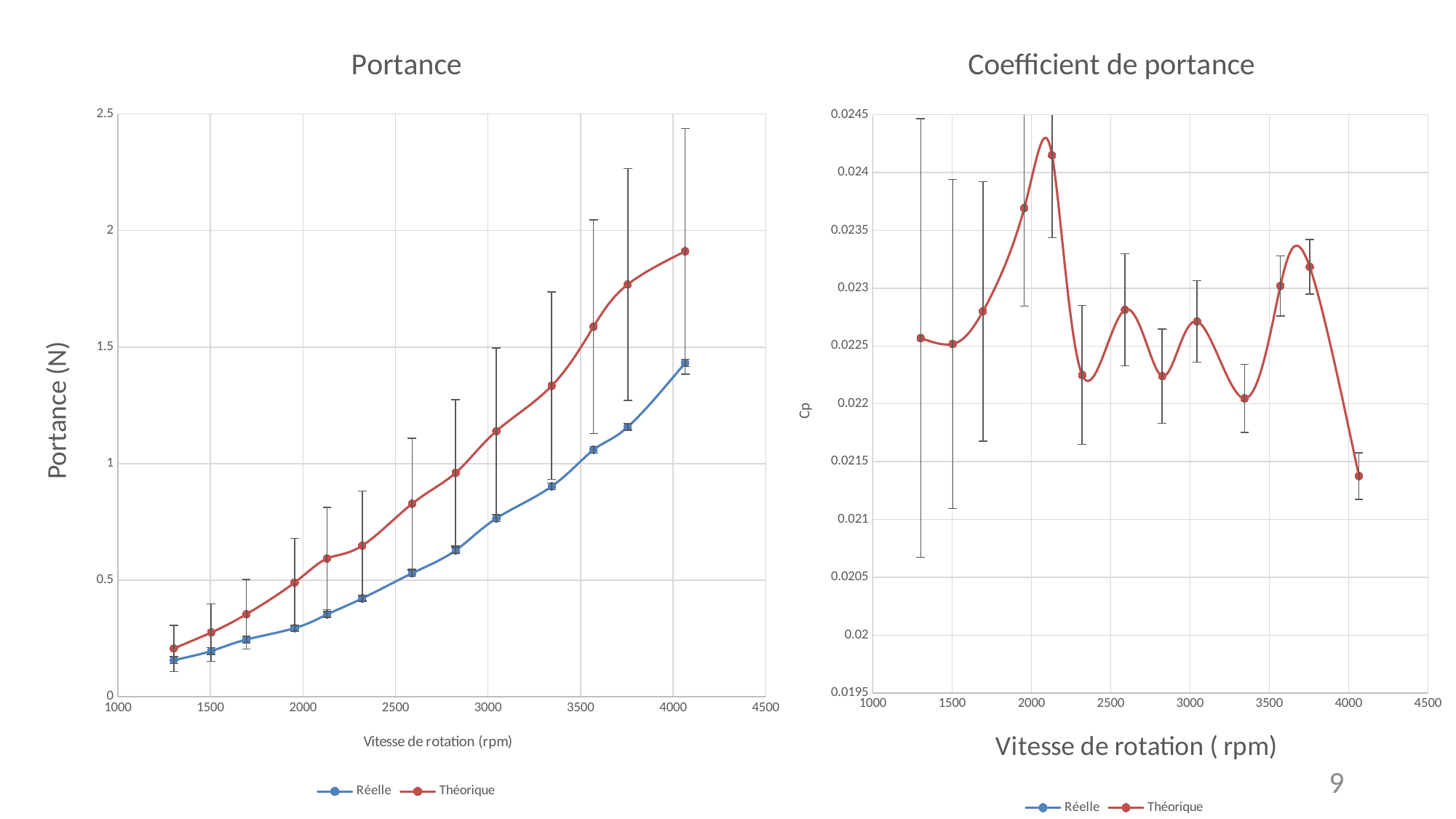

### Chart: Coefficient de portance

| Category |  |  |
|---|---|---|

### Chart: Portance

| Category |  |  |
|---|---|---|
9